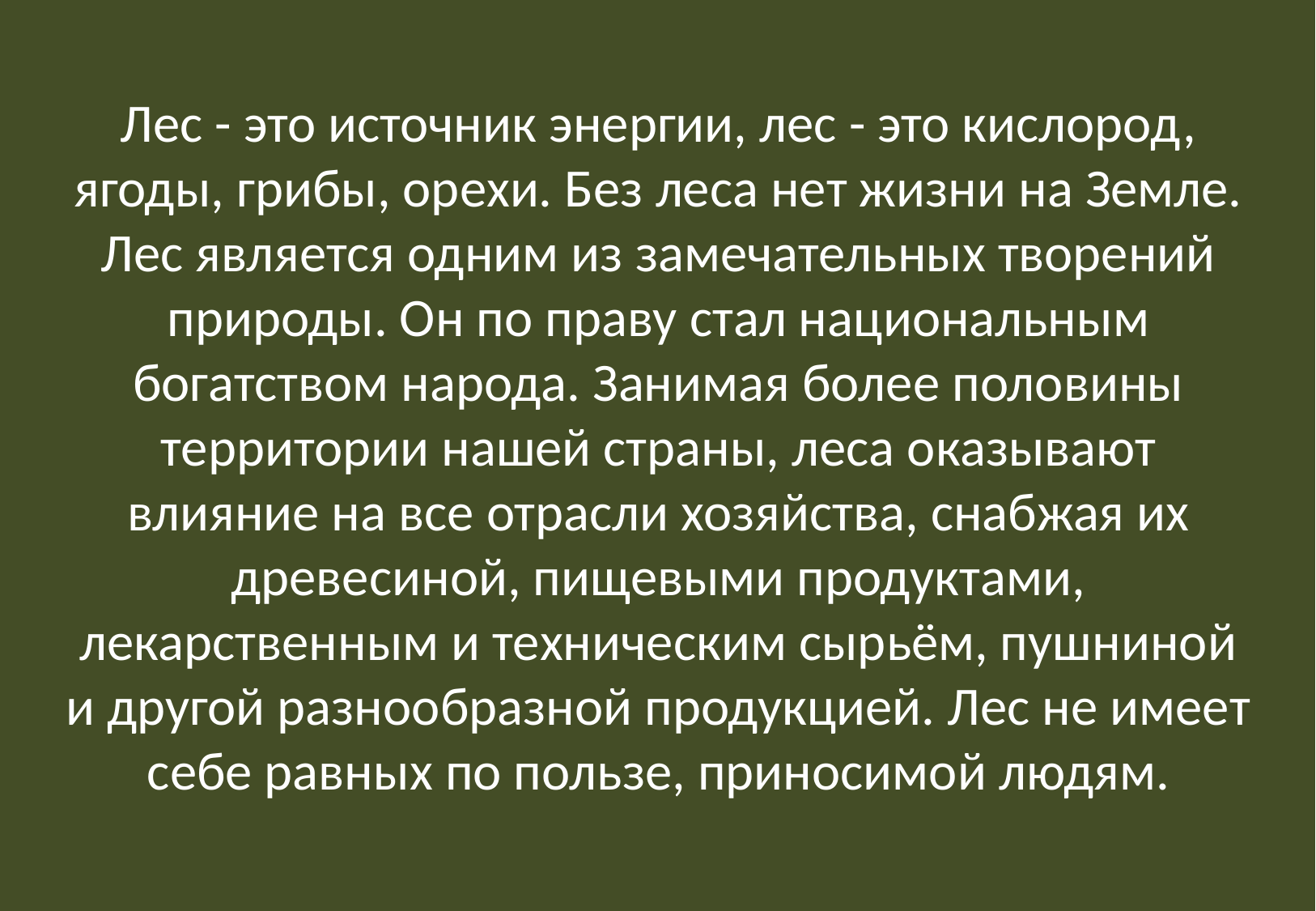

Лес - это источник энергии, лес - это кислород, ягоды, грибы, орехи. Без леса нет жизни на Земле. Лес является одним из замечательных творений природы. Он по праву стал национальным богатством народа. Занимая более половины территории нашей страны, леса оказывают влияние на все отрасли хозяйства, снабжая их древесиной, пищевыми продуктами, лекарственным и техническим сырьём, пушниной и другой разнообразной продукцией. Лес не имеет себе равных по пользе, приносимой людям.